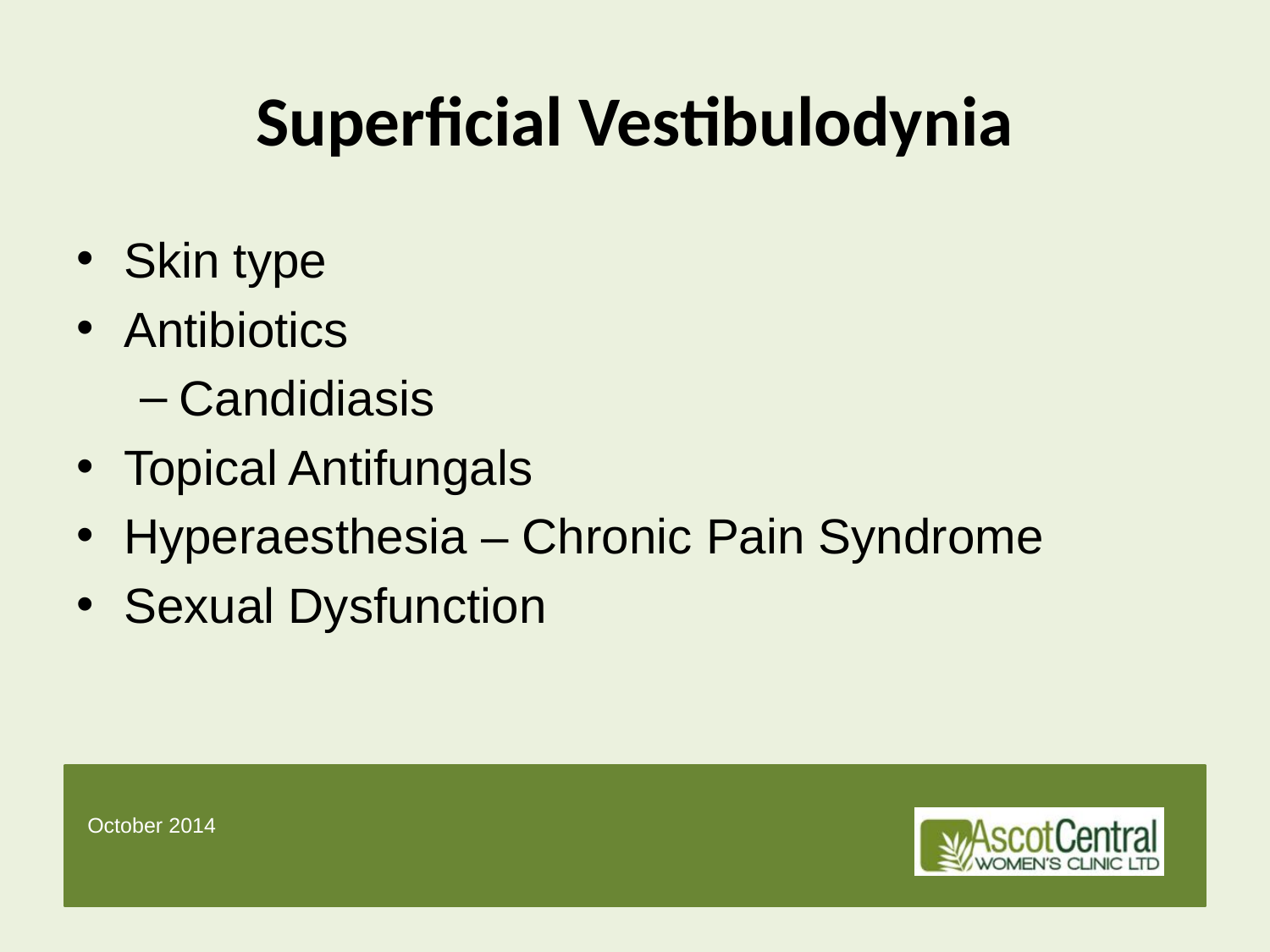

# Superficial Vestibulodynia
Skin type
Antibiotics
Candidiasis
Topical Antifungals
Hyperaesthesia – Chronic Pain Syndrome
Sexual Dysfunction